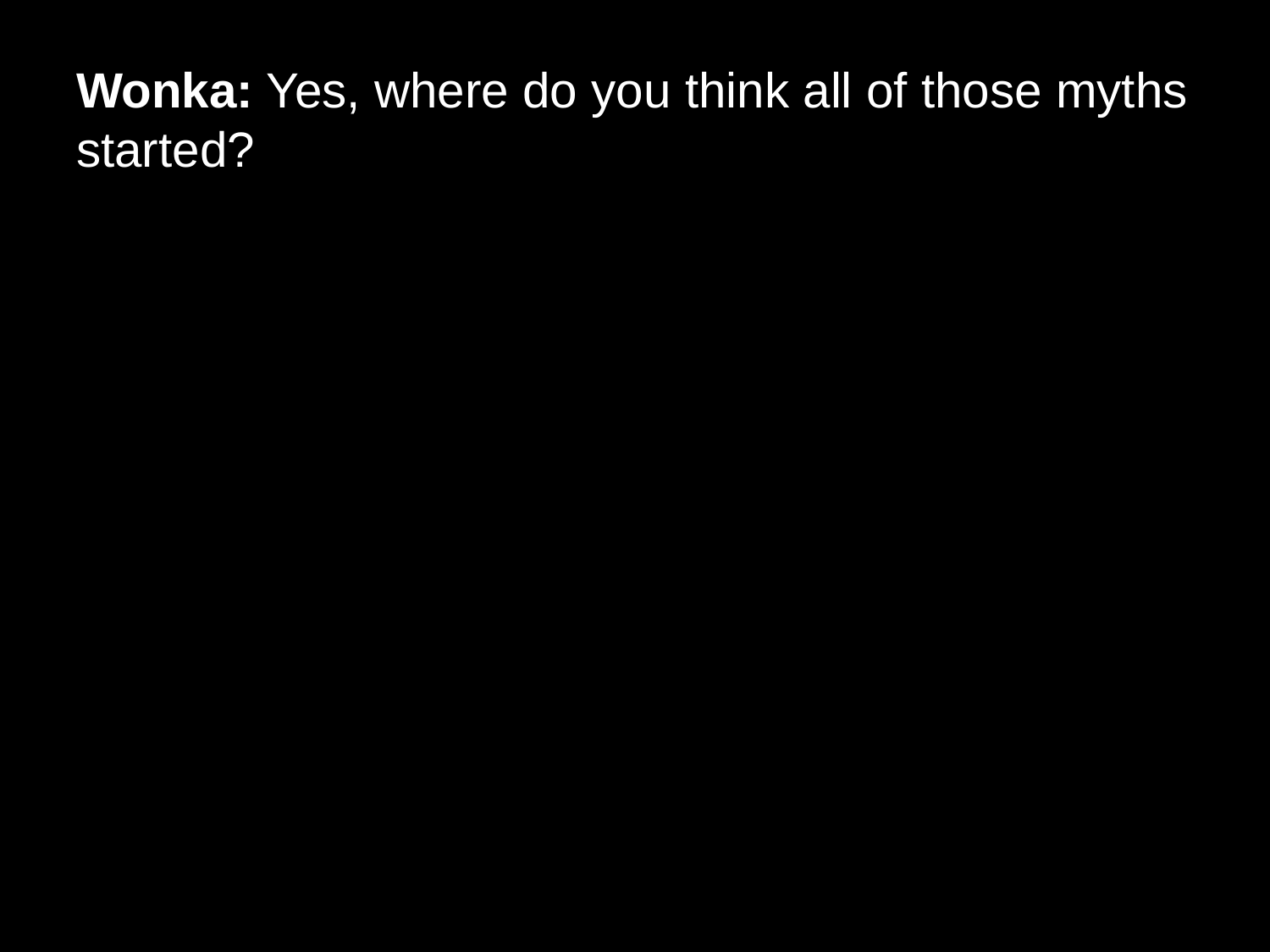

# Wonka: Yes, where do you think all of those myths started?